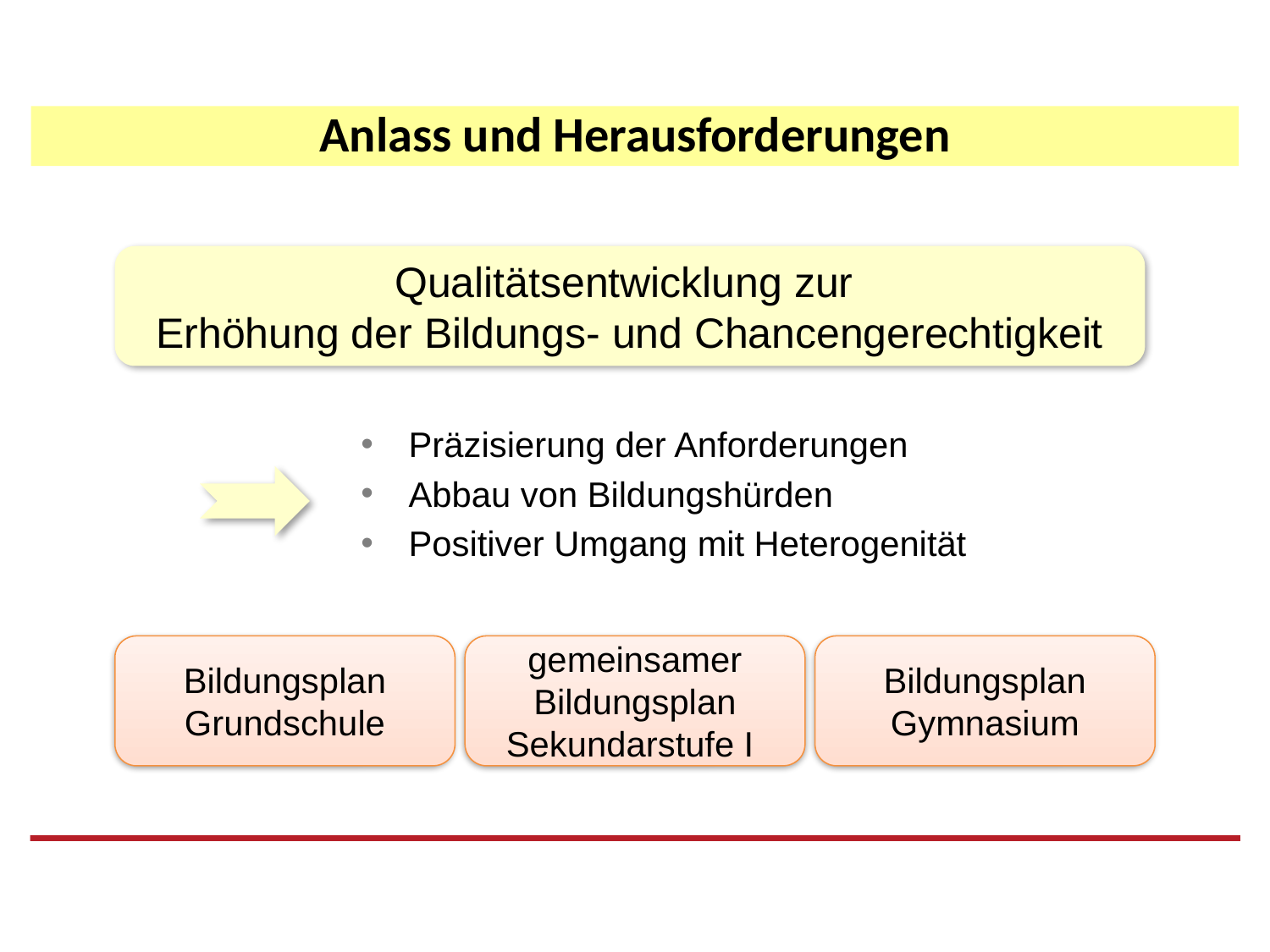

Anlass und Herausforderungen
Qualitätsentwicklung zur
Erhöhung der Bildungs- und Chancengerechtigkeit
Präzisierung der Anforderungen
Abbau von Bildungshürden
Positiver Umgang mit Heterogenität

Bildungsplan Grundschule
gemeinsamer Bildungsplan Sekundarstufe I
Bildungsplan
Gymnasium